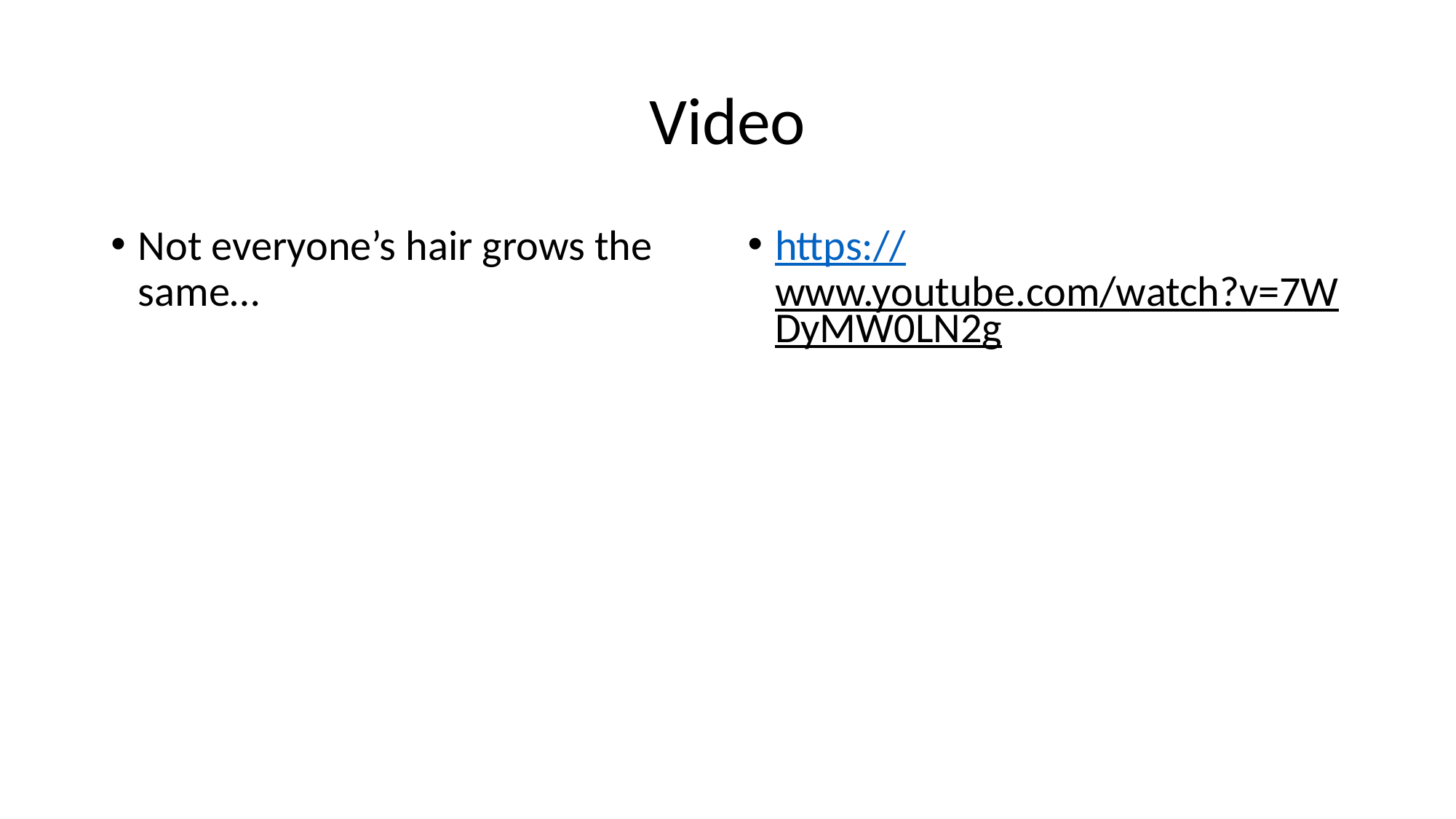

# Video
Not everyone’s hair grows the same…

https://www.youtube.com/watch?v=7WDyMW0LN2g